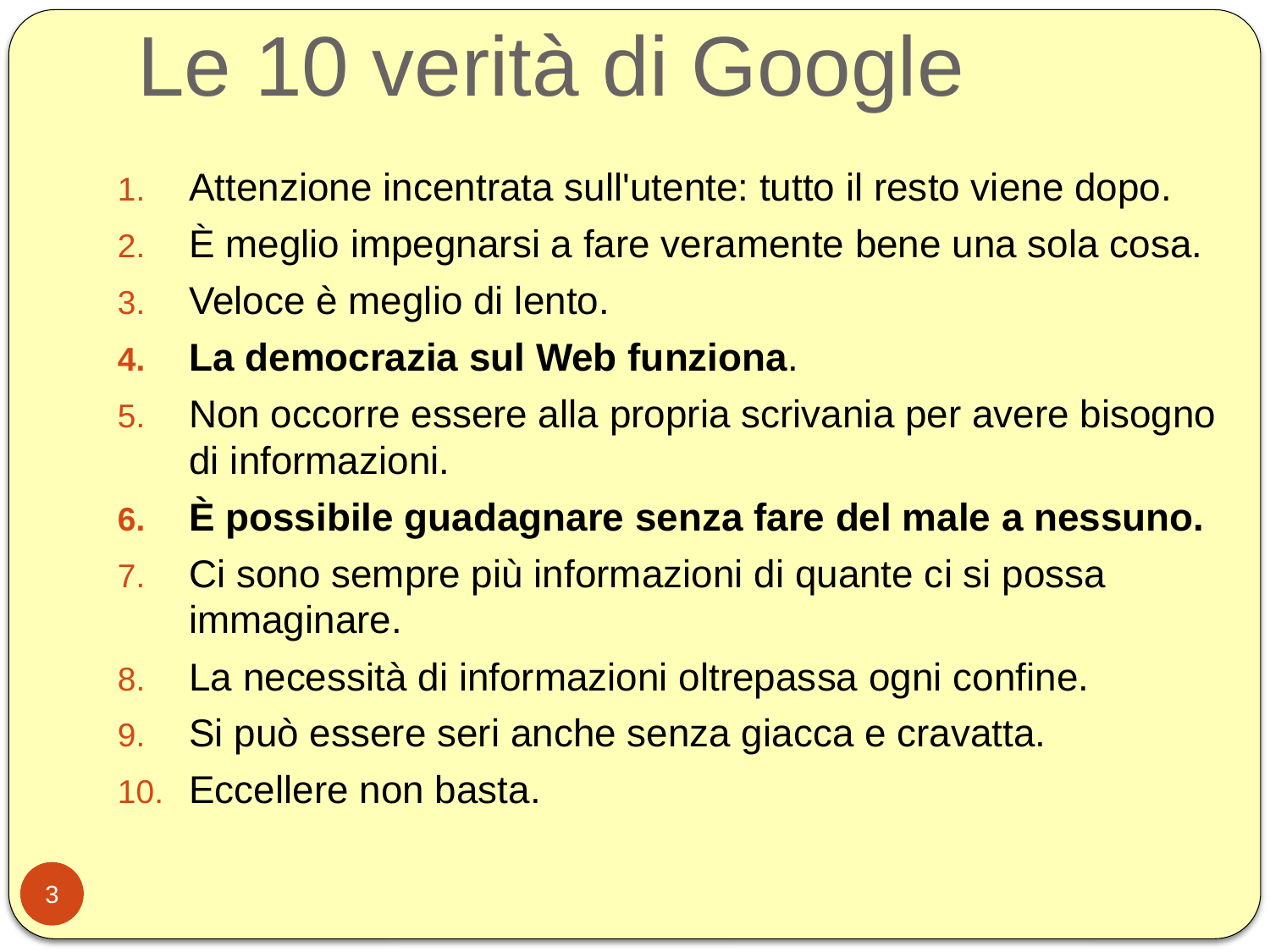

# Le 10 verità di Google
Attenzione incentrata sull'utente: tutto il resto viene dopo.
È meglio impegnarsi a fare veramente bene una sola cosa.
Veloce è meglio di lento.
La democrazia sul Web funziona.
Non occorre essere alla propria scrivania per avere bisogno di informazioni.
È possibile guadagnare senza fare del male a nessuno.
Ci sono sempre più informazioni di quante ci si possa immaginare.
La necessità di informazioni oltrepassa ogni confine.
Si può essere seri anche senza giacca e cravatta.
Eccellere non basta.
3